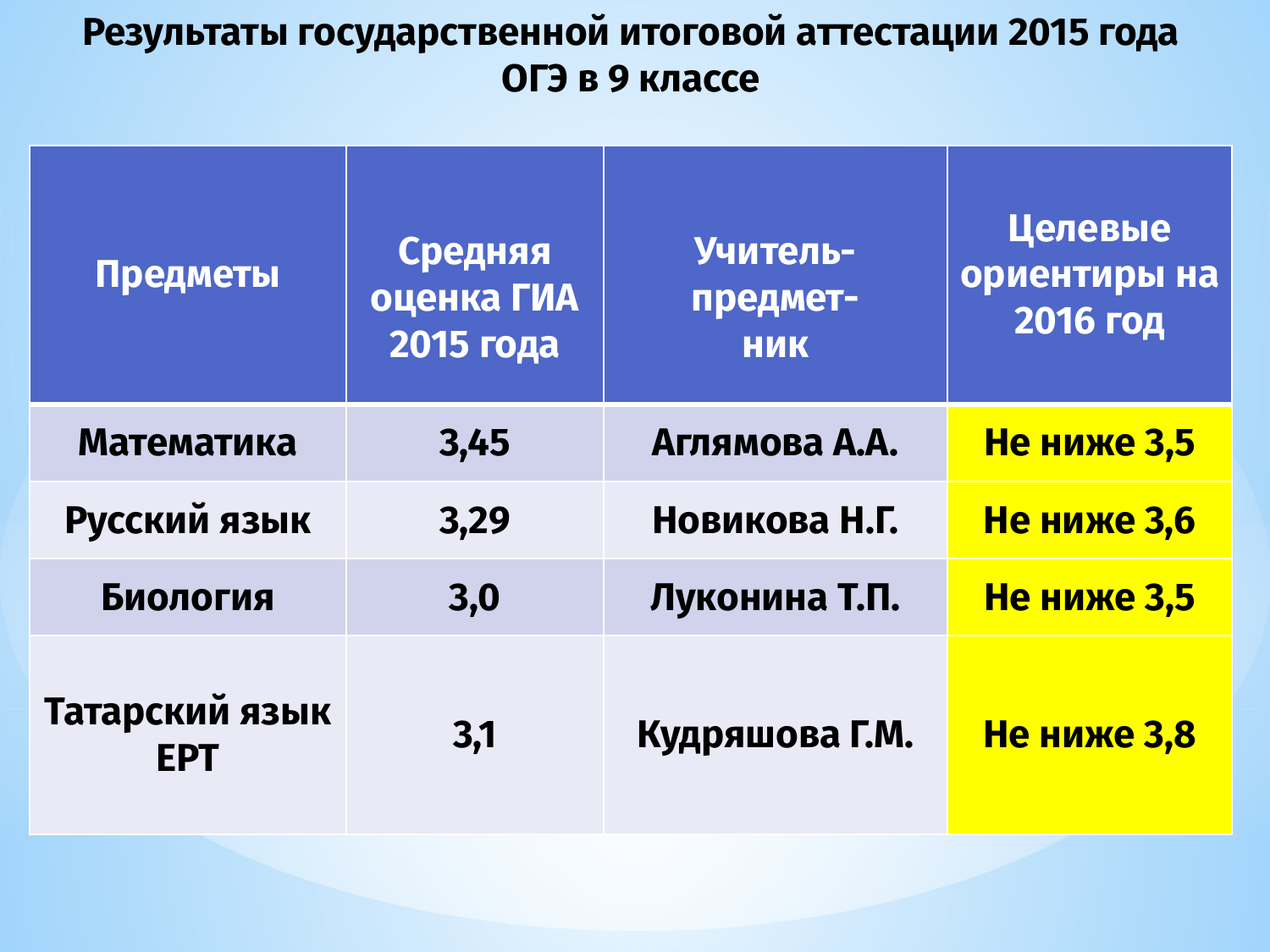

Результаты государственной итоговой аттестации 2015 года
ОГЭ в 9 классе

| Предметы | Средняя оценка ГИА 2015 года | Учитель- предмет- ник | Целевые ориентиры на 2016 год |
| --- | --- | --- | --- |
| Математика | 3,45 | Аглямова А.А. | Не ниже 3,5 |
| Русский язык | 3,29 | Новикова Н.Г. | Не ниже 3,6 |
| Биология | 3,0 | Луконина Т.П. | Не ниже 3,5 |
| Татарский язык ЕРТ | 3,1 | Кудряшова Г.М. | Не ниже 3,8 |